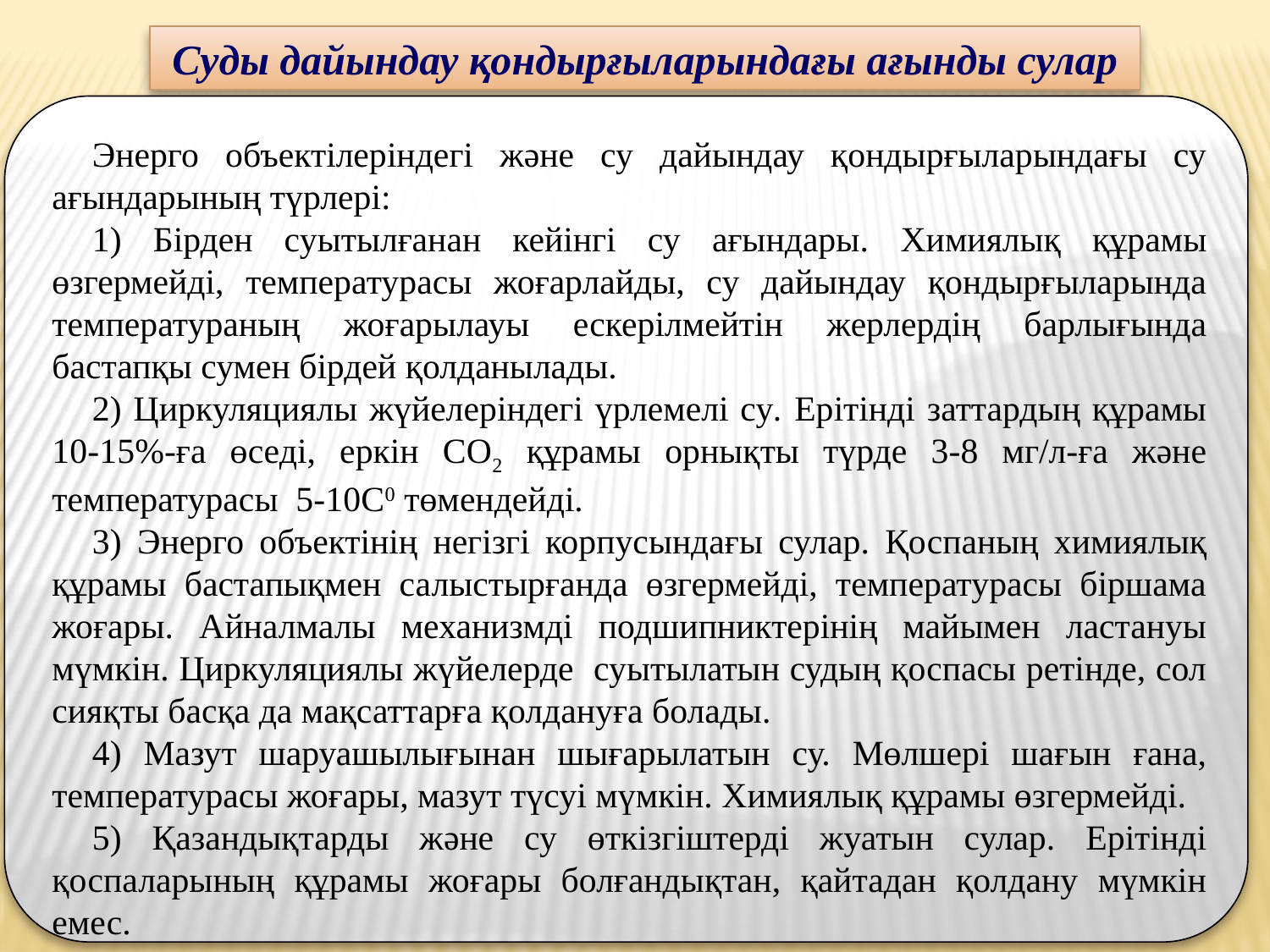

Суды дайындау қондырғыларындағы ағынды сулар

Энерго объектілеріндегі және су дайындау қондырғыларындағы су ағындарының түрлері:
1) Бірден суытылғанан кейінгі су ағындары. Химиялық құрамы өзгермейді, температурасы жоғарлайды, су дайындау қондырғыларында температураның жоғарылауы ескерілмейтін жерлердің барлығында бастапқы сумен бірдей қолданылады.
2) Циркуляциялы жүйелеріндегі үрлемелі су. Ерітінді заттардың құрамы 10-15%-ға өседі, еркін СО2 құрамы орнықты түрде 3-8 мг/л-ға және температурасы  5-10С0 төмендейді.
3) Энерго объектінің негізгі корпусындағы сулар. Қоспаның химиялық құрамы бастапықмен салыстырғанда өзгермейді, температурасы біршама жоғары. Айналмалы механизмді подшипниктерінің майымен ластануы мүмкін. Циркуляциялы жүйелерде  суытылатын судың қоспасы ретінде, сол сияқты басқа да мақсаттарға қолдануға болады.
4) Мазут шаруашылығынан шығарылатын су. Мөлшері шағын ғана, температурасы жоғары, мазут түсуі мүмкін. Химиялық құрамы өзгермейді.
5) Қазандықтарды және су өткізгіштерді жуатын сулар. Ерітінді қоспаларының құрамы жоғары болғандықтан, қайтадан қолдану мүмкін емес.